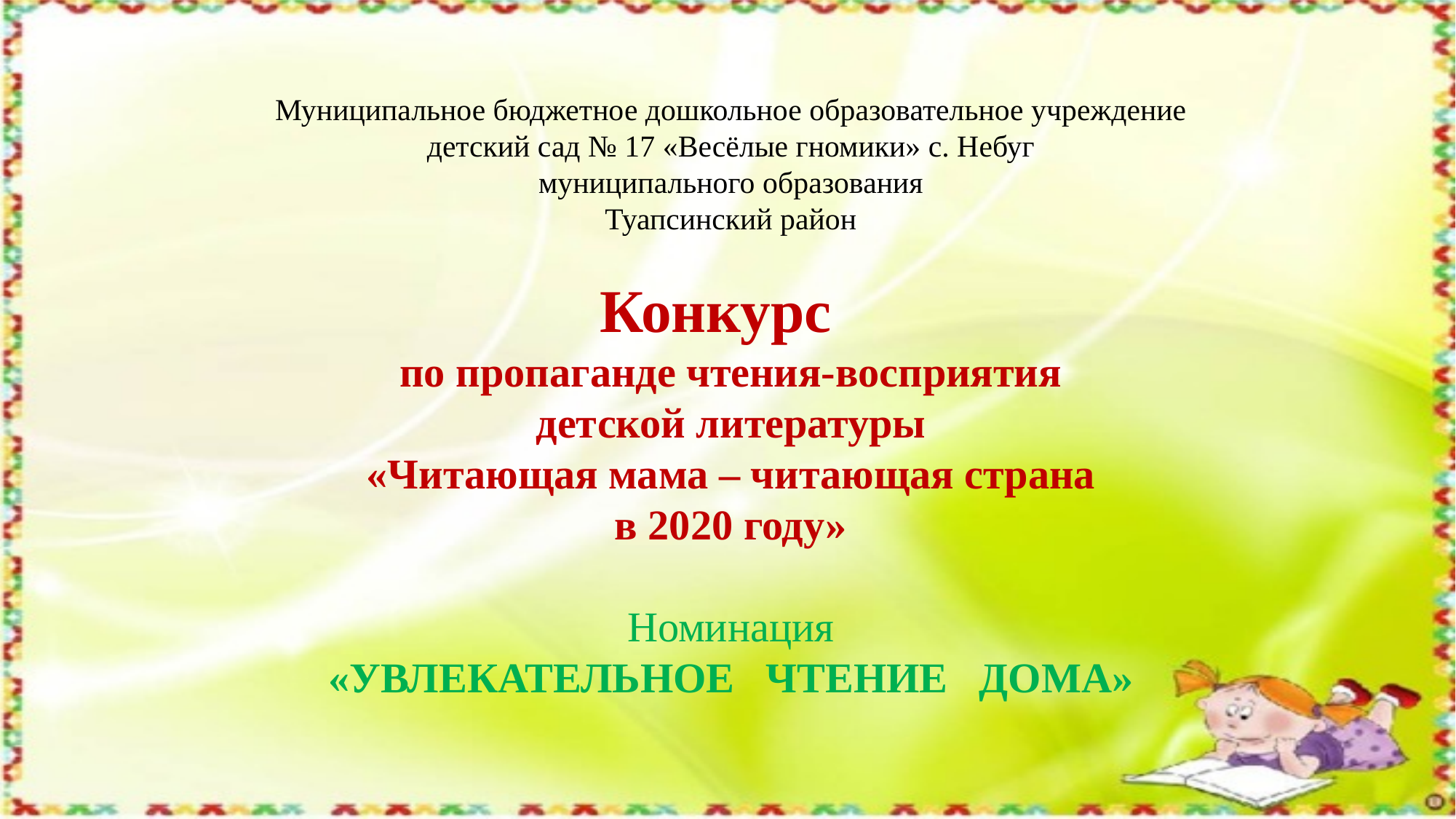

Муниципальное бюджетное дошкольное образовательное учреждение
детский сад № 17 «Весёлые гномики» с. Небуг
муниципального образования
Туапсинский район
Конкурс
по пропаганде чтения-восприятия
детской литературы
«Читающая мама – читающая страна
в 2020 году»
Номинация
«УВЛЕКАТЕЛЬНОЕ   ЧТЕНИЕ   ДОМА»